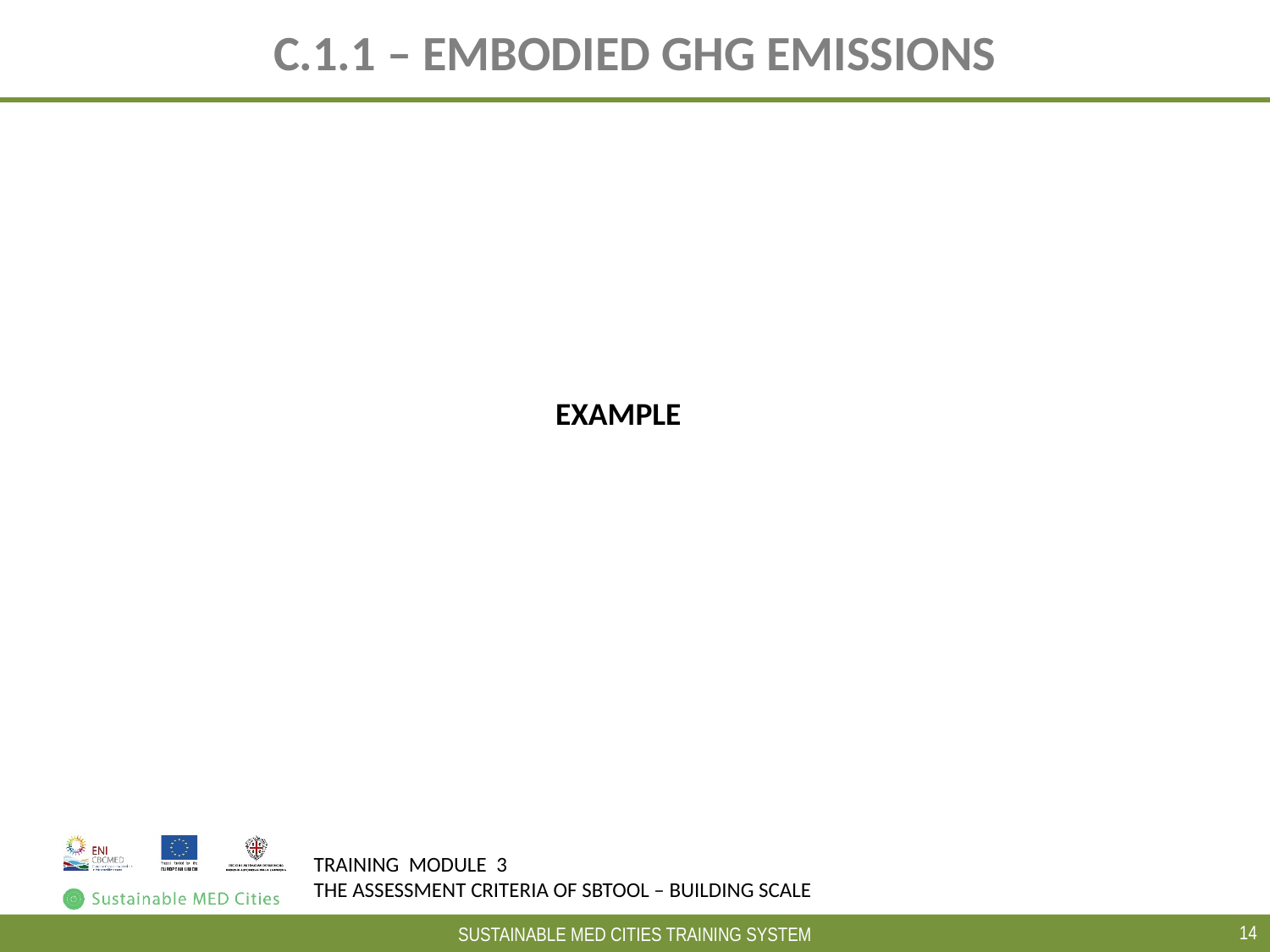

# C.1.1 – EMBODIED GHG EMISSIONS

EXAMPLE

14